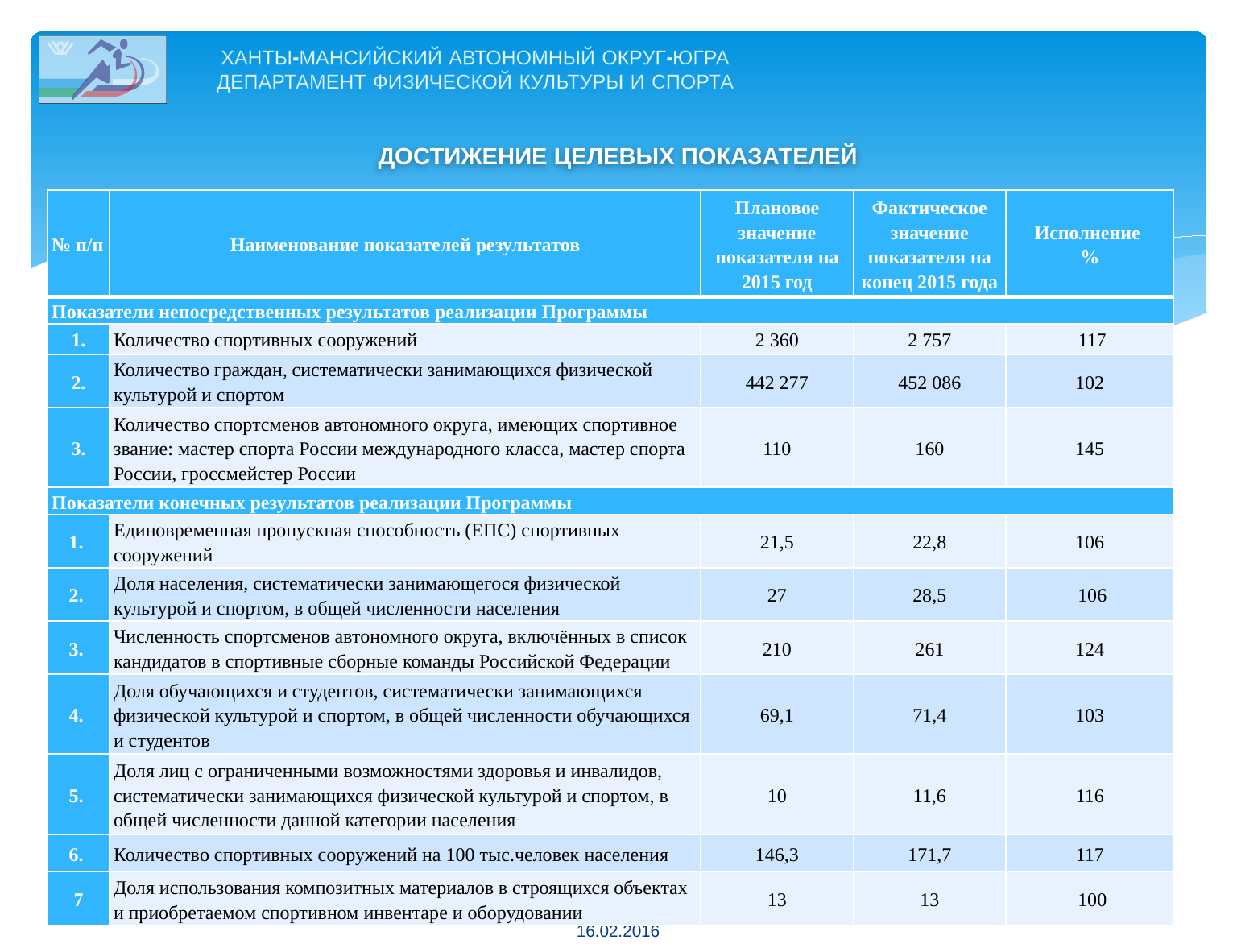

ХАНТЫ-МАНСИЙСКИЙ АВТОНОМНЫЙ ОКРУГ-ЮГРА
ДЕПАРТАМЕНТ ФИЗИЧЕСКОЙ КУЛЬТУРЫ И СПОРТА
ДОСТИЖЕНИЕ ЦЕЛЕВЫХ ПОКАЗАТЕЛЕЙ
| № п/п | Наименование показателей результатов | Плановое значение показателя на 2015 год | Фактическое значение показателя на конец 2015 года | Исполнение % |
| --- | --- | --- | --- | --- |
| Показатели непосредственных результатов реализации Программы |  |  |  |  |
| 1. | Количество спортивных сооружений | 2 360 | 2 757 | 117 |
| 2. | Количество граждан, систематически занимающихся физической культурой и спортом | 442 277 | 452 086 | 102 |
| 3. | Количество спортсменов автономного округа, имеющих спортивное звание: мастер спорта России международного класса, мастер спорта России, гроссмейстер России | 110 | 160 | 145 |
| Показатели конечных результатов реализации Программы |  |  |  |  |
| 1. | Единовременная пропускная способность (ЕПС) спортивных сооружений | 21,5 | 22,8 | 106 |
| 2. | Доля населения, систематически занимающегося физической культурой и спортом, в общей численности населения | 27 | 28,5 | 106 |
| 3. | Численность спортсменов автономного округа, включённых в список кандидатов в спортивные сборные команды Российской Федерации | 210 | 261 | 124 |
| 4. | Доля обучающихся и студентов, систематически занимающихся физической культурой и спортом, в общей численности обучающихся и студентов | 69,1 | 71,4 | 103 |
| 5. | Доля лиц с ограниченными возможностями здоровья и инвалидов, систематически занимающихся физической культурой и спортом, в общей численности данной категории населения | 10 | 11,6 | 116 |
| 6. | Количество спортивных сооружений на 100 тыс.человек населения | 146,3 | 171,7 | 117 |
| 7 | Доля использования композитных материалов в строящихся объектах и приобретаемом спортивном инвентаре и оборудовании | 13 | 13 | 100 |
16.02.2016